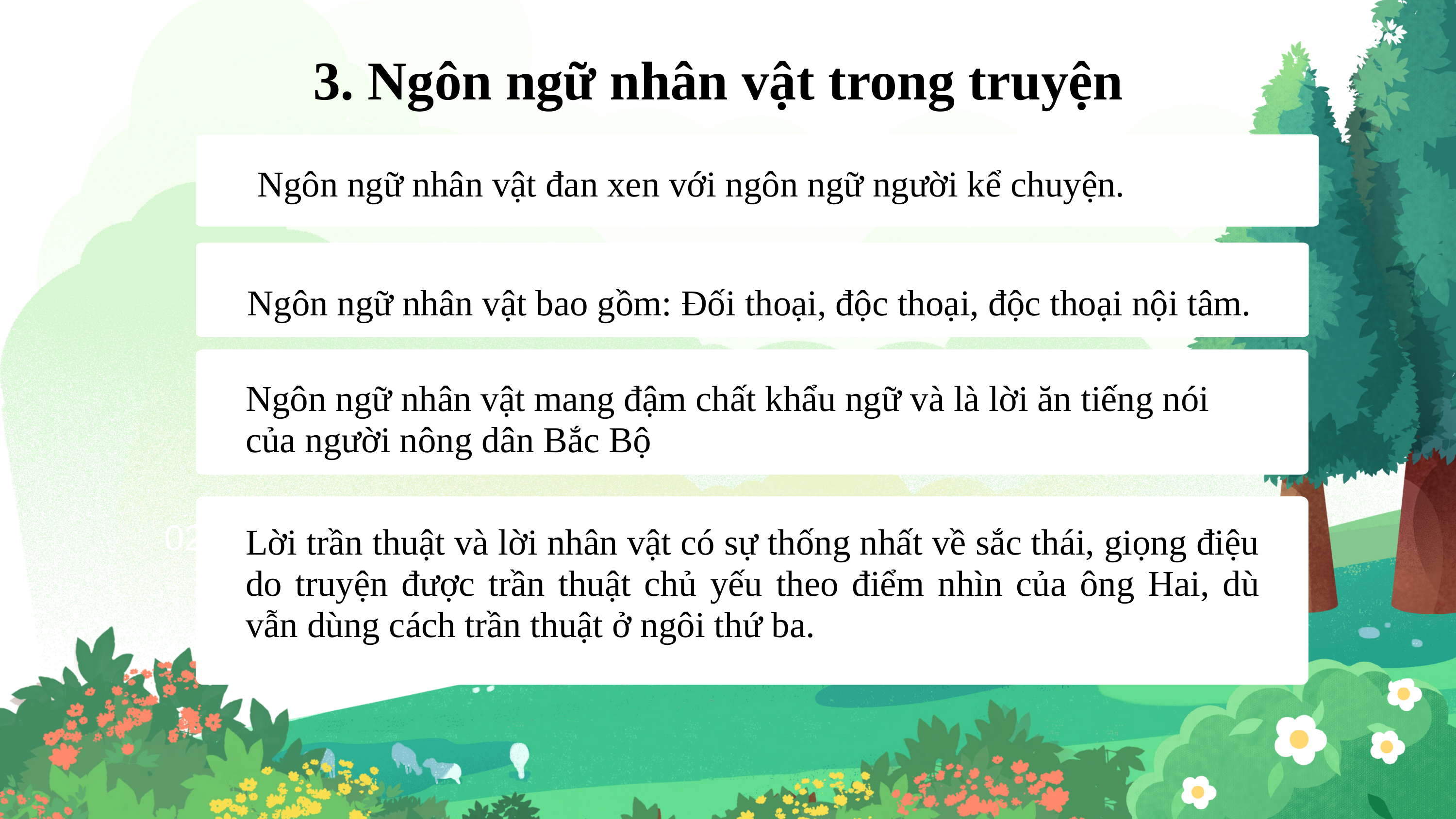

3. Ngôn ngữ nhân vật trong truyện

Ngôn ngữ nhân vật đan xen với ngôn ngữ người kể chuyện.

Ngôn ngữ nhân vật bao gồm: Đối thoại, độc thoại, độc thoại nội tâm.

Ngôn ngữ nhân vật mang đậm chất khẩu ngữ và là lời ăn tiếng nói của người nông dân Bắc Bộ

02
Lời trần thuật và lời nhân vật có sự thống nhất về sắc thái, giọng điệu do truyện được trần thuật chủ yếu theo điểm nhìn của ông Hai, dù vẫn dùng cách trần thuật ở ngôi thứ ba.